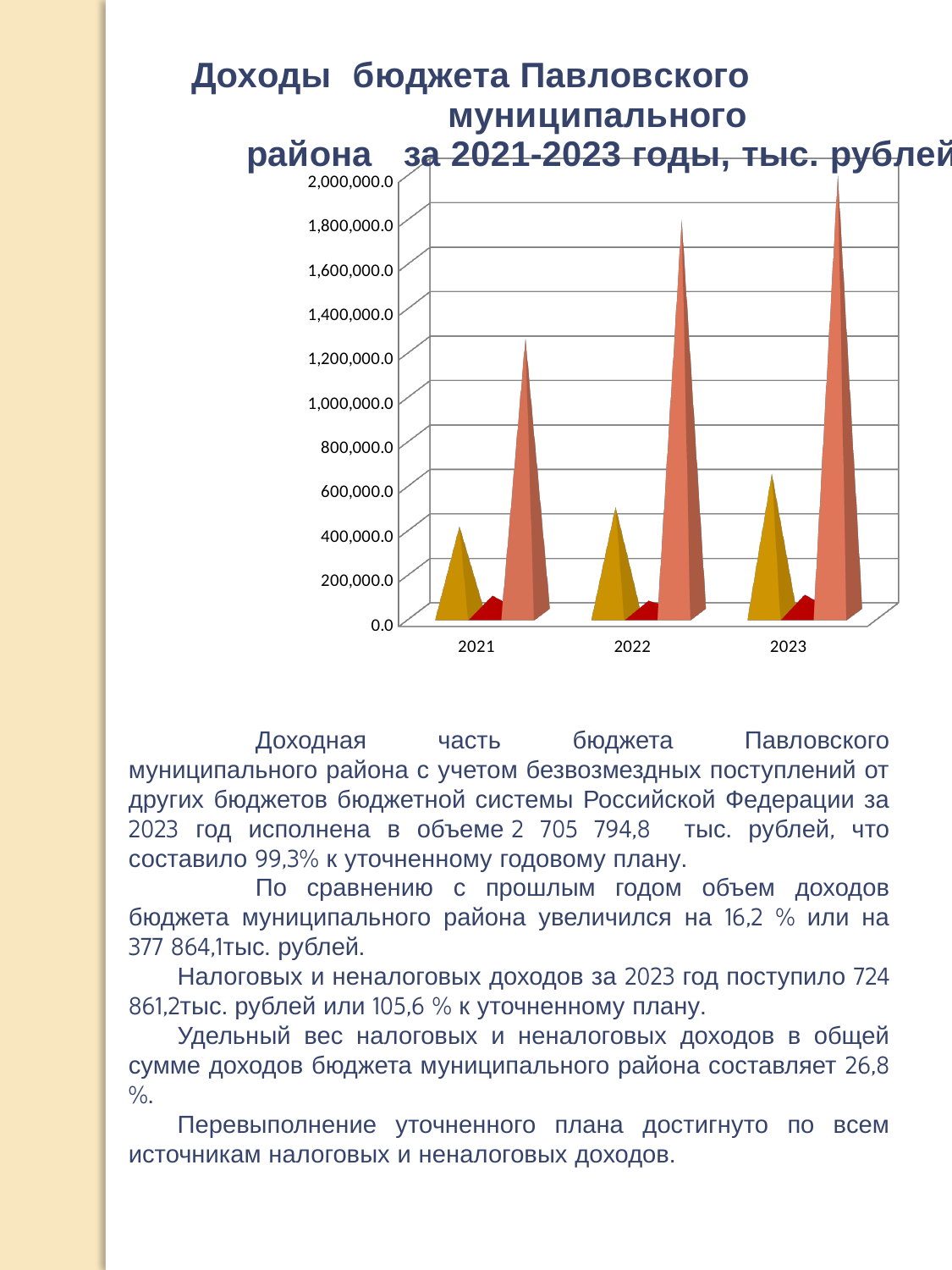

[unsupported chart]

	Доходная часть бюджета Павловского муниципального района с учетом безвозмездных поступлений от других бюджетов бюджетной системы Российской Федерации за 2023 год исполнена в объеме 2 705 794,8  тыс. рублей, что составило 99,3% к уточненному годовому плану.
	По сравнению с прошлым годом объем доходов бюджета муниципального района увеличился на 16,2 % или на 377 864,1тыс. рублей.
Налоговых и неналоговых доходов за 2023 год поступило 724 861,2тыс. рублей или 105,6 % к уточненному плану.
Удельный вес налоговых и неналоговых доходов в общей сумме доходов бюджета муниципального района составляет 26,8 %.
Перевыполнение уточненного плана достигнуто по всем источникам налоговых и неналоговых доходов.